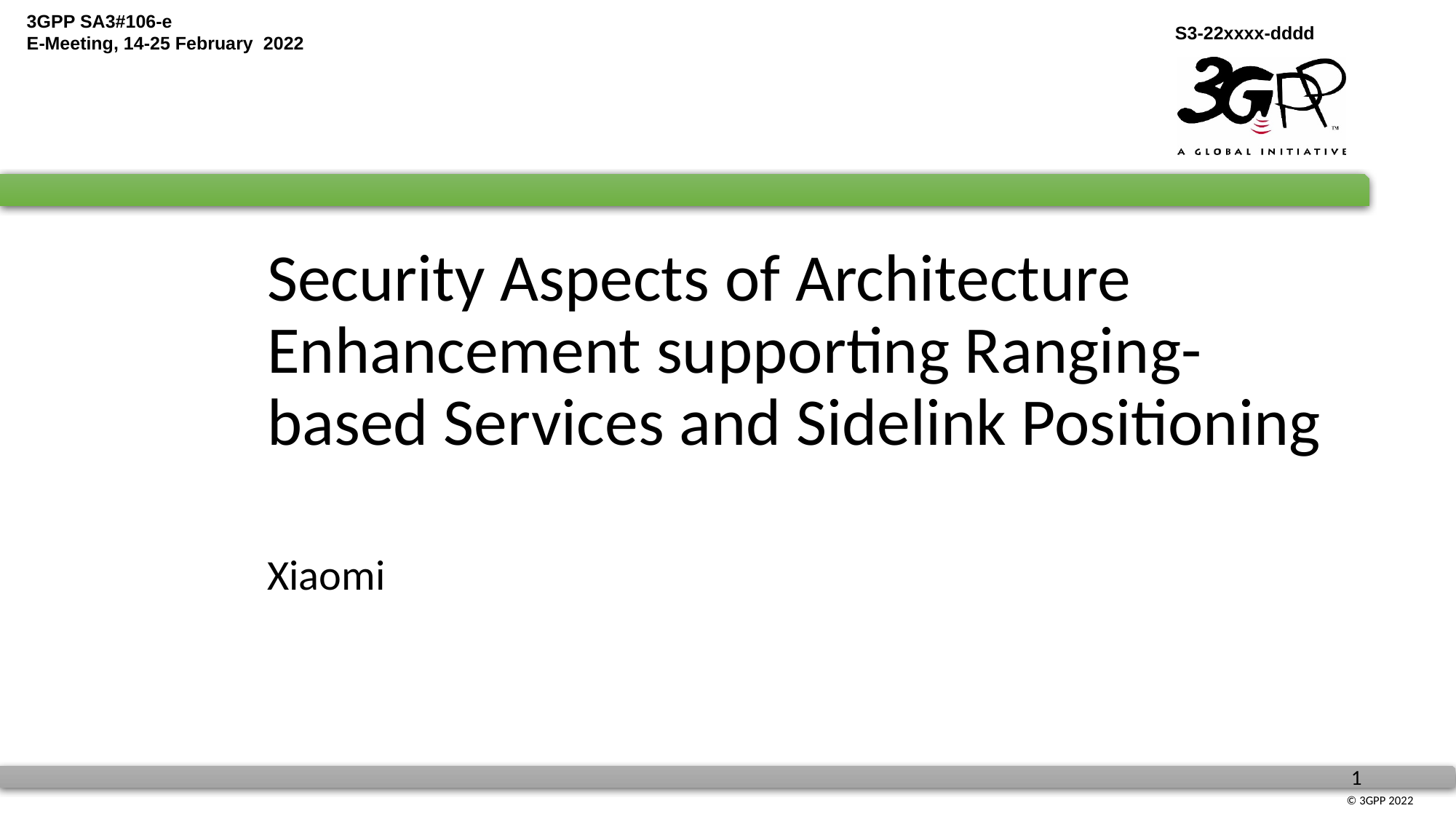

# Security Aspects of Architecture Enhancement supporting Ranging-based Services and Sidelink Positioning
Xiaomi